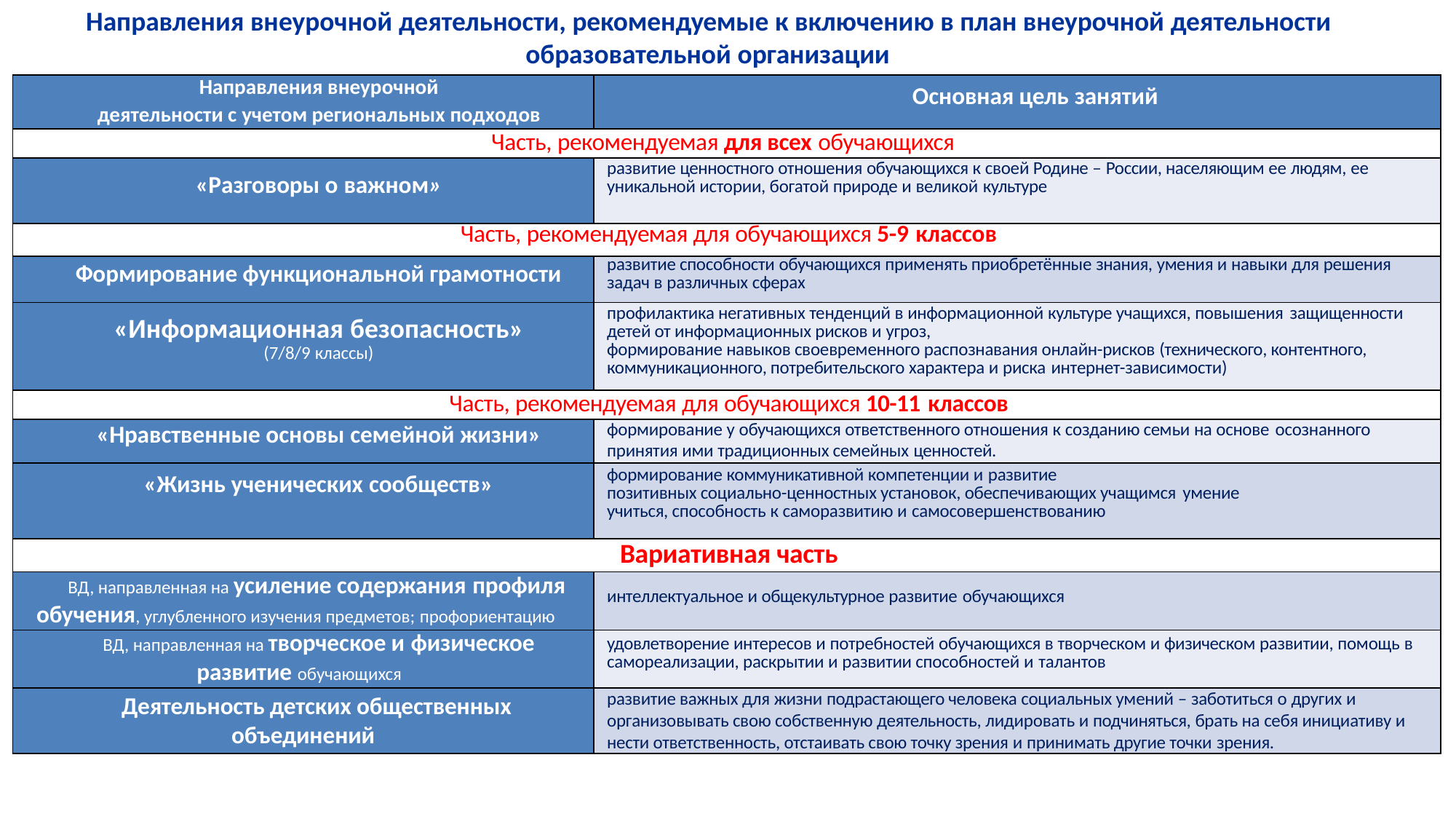

Направления внеурочной деятельности, рекомендуемые к включению в план внеурочной деятельности
образовательной организации
| Направления внеурочной деятельности с учетом региональных подходов | Основная цель занятий |
| --- | --- |
| Часть, рекомендуемая для всех обучающихся |  |
| «Разговоры о важном» | развитие ценностного отношения обучающихся к своей Родине – России, населяющим ее людям, ее уникальной истории, богатой природе и великой культуре |
| Часть, рекомендуемая для обучающихся 5-9 классов |  |
| Формирование функциональной грамотности | развитие способности обучающихся применять приобретённые знания, умения и навыки для решения задач в различных сферах |
| «Информационная безопасность» (7/8/9 классы) | профилактика негативных тенденций в информационной культуре учащихся, повышения защищенности детей от информационных рисков и угроз, формирование навыков своевременного распознавания онлайн-рисков (технического, контентного, коммуникационного, потребительского характера и риска интернет-зависимости) |
| Часть, рекомендуемая для обучающихся 10-11 классов |  |
| «Нравственные основы семейной жизни» | формирование у обучающихся ответственного отношения к созданию семьи на основе осознанного принятия ими традиционных семейных ценностей. |
| «Жизнь ученических сообществ» | формирование коммуникативной компетенции и развитие позитивных социально-ценностных установок, обеспечивающих учащимся умение учиться, способность к саморазвитию и самосовершенствованию |
| Вариативная часть |  |
| ВД, направленная на усиление содержания профиля обучения, углубленного изучения предметов; профориентацию | интеллектуальное и общекультурное развитие обучающихся |
| ВД, направленная на творческое и физическое развитие обучающихся | удовлетворение интересов и потребностей обучающихся в творческом и физическом развитии, помощь в самореализации, раскрытии и развитии способностей и талантов |
| Деятельность детских общественных объединений | развитие важных для жизни подрастающего человека социальных умений – заботиться о других и организовывать свою собственную деятельность, лидировать и подчиняться, брать на себя инициативу и нести ответственность, отстаивать свою точку зрения и принимать другие точки зрения. |